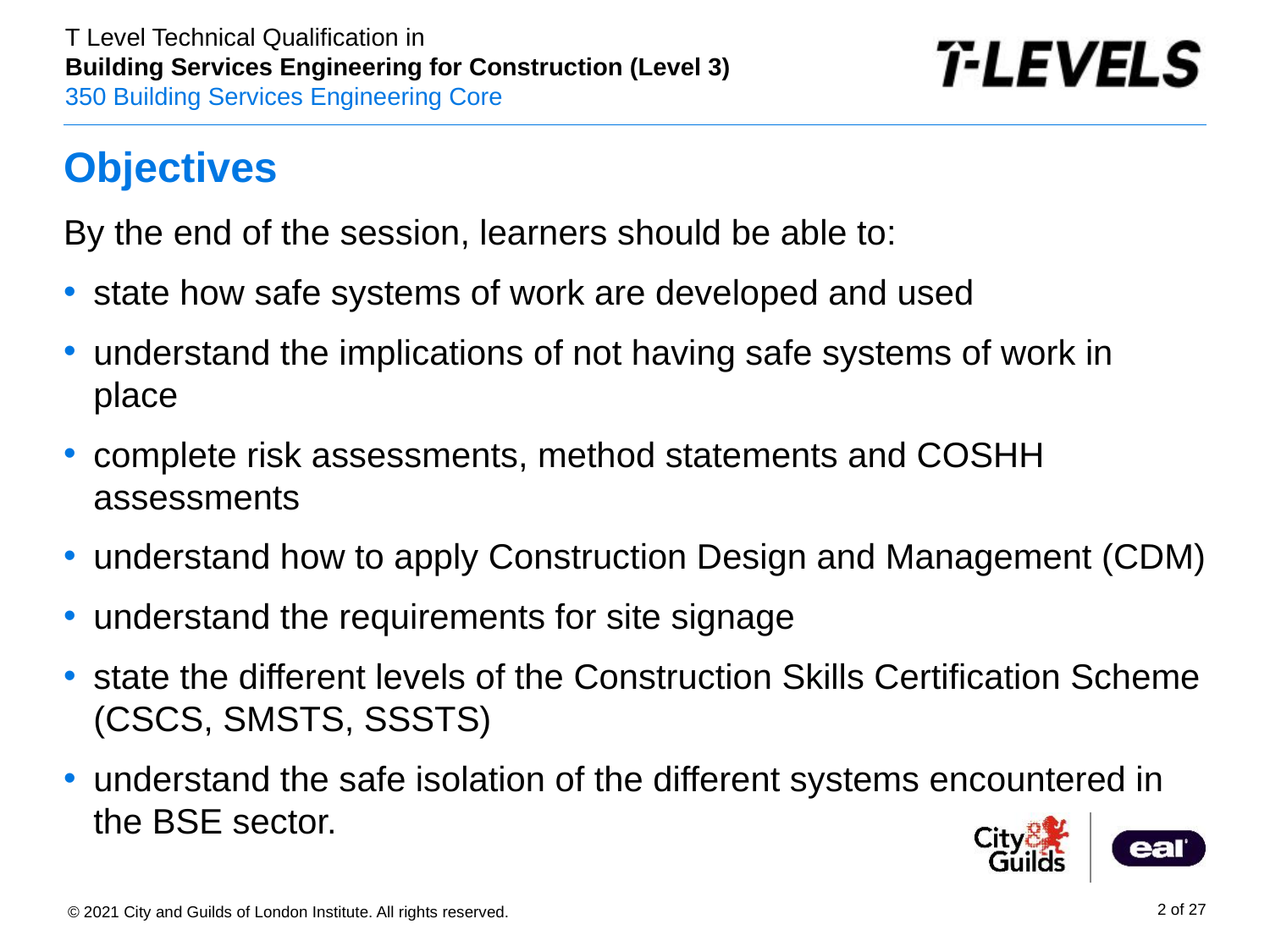

# Objectives
By the end of the session, learners should be able to:
state how safe systems of work are developed and used
understand the implications of not having safe systems of work in place
complete risk assessments, method statements and COSHH assessments
understand how to apply Construction Design and Management (CDM)
understand the requirements for site signage
state the different levels of the Construction Skills Certification Scheme (CSCS, SMSTS, SSSTS)
understand the safe isolation of the different systems encountered in the BSE sector.